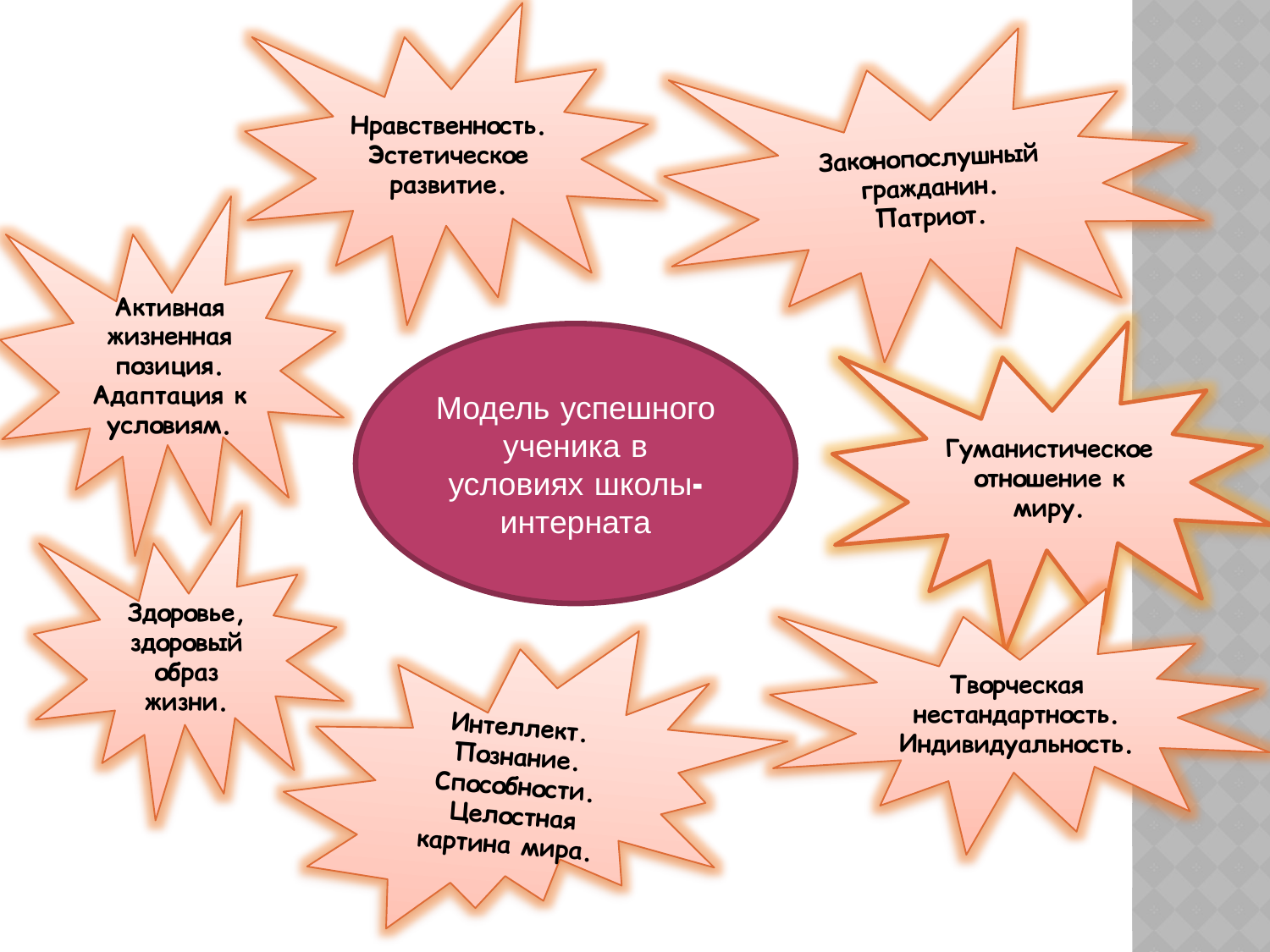

Нравственность. Эстетическое развитие.
Законопослушный гражданин.
Патриот.
Активная жизненная позиция. Адаптация к условиям.
Гуманистическое отношение к миру.
Модель успешного ученика в условиях школы-интерната
Здоровье, здоровый образ жизни.
Творческая нестандартность.
Индивидуальность.
Интеллект. Познание. Способности. Целостная картина мира.